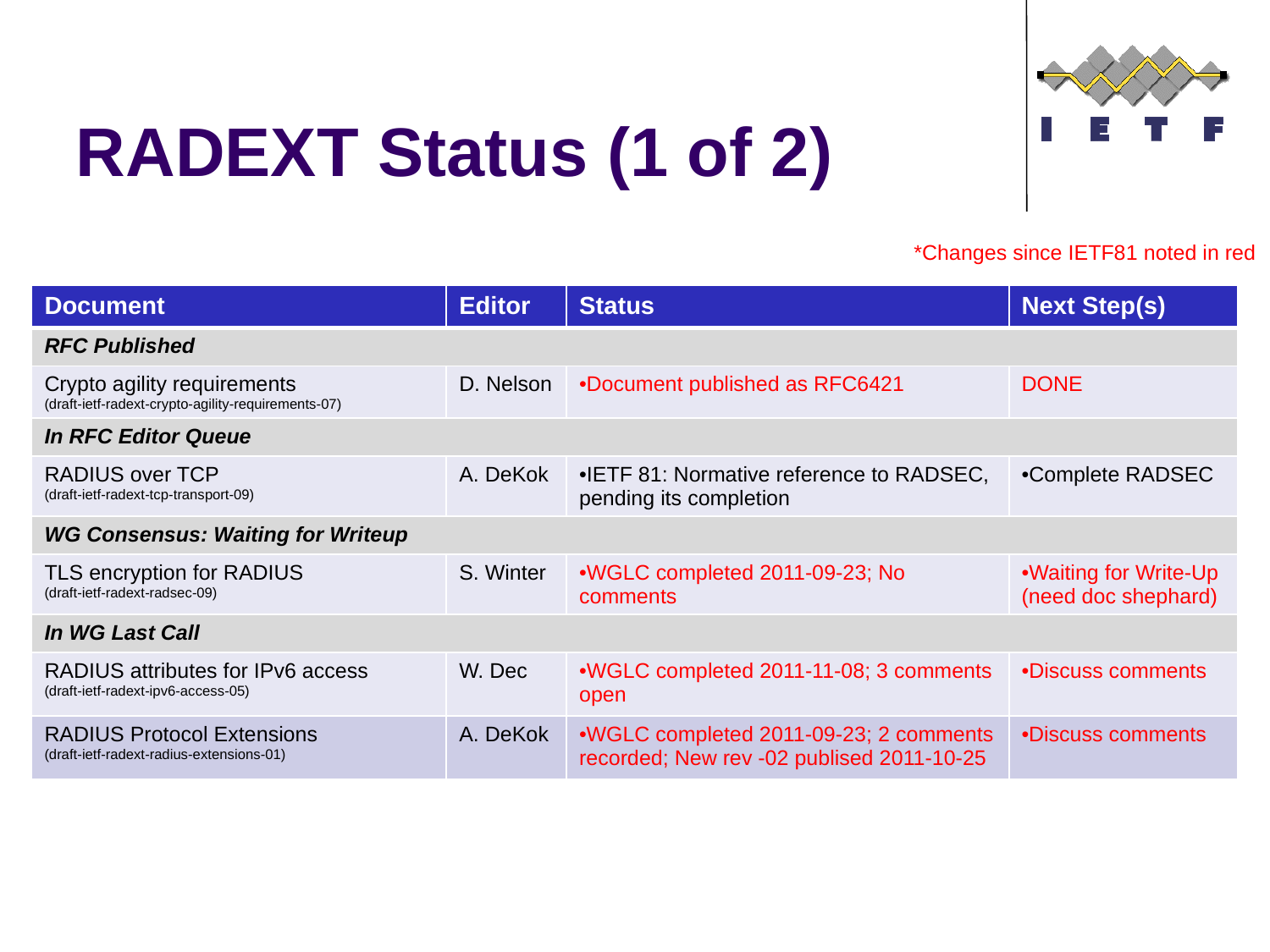

# RADEXT Status (1 of 2)
*Changes since IETF81 noted in red
| Document | Editor | Status | Next Step(s) |
| --- | --- | --- | --- |
| RFC Published |  |  |  |
| Crypto agility requirements (draft-ietf-radext-crypto-agility-requirements-07) | D. Nelson | Document published as RFC6421 | DONE |
| In RFC Editor Queue |  |  |  |
| RADIUS over TCP (draft-ietf-radext-tcp-transport-09) | A. DeKok | IETF 81: Normative reference to RADSEC, pending its completion | Complete RADSEC |
| WG Consensus: Waiting for Writeup |  |  |  |
| TLS encryption for RADIUS (draft-ietf-radext-radsec-09) | S. Winter | WGLC completed 2011-09-23; No comments | Waiting for Write-Up (need doc shephard) |
| In WG Last Call |  |  |  |
| RADIUS attributes for IPv6 access (draft-ietf-radext-ipv6-access-05) | W. Dec | WGLC completed 2011-11-08; 3 comments open | Discuss comments |
| RADIUS Protocol Extensions (draft-ietf-radext-radius-extensions-01) | A. DeKok | WGLC completed 2011-09-23; 2 comments recorded; New rev -02 publised 2011-10-25 | Discuss comments |